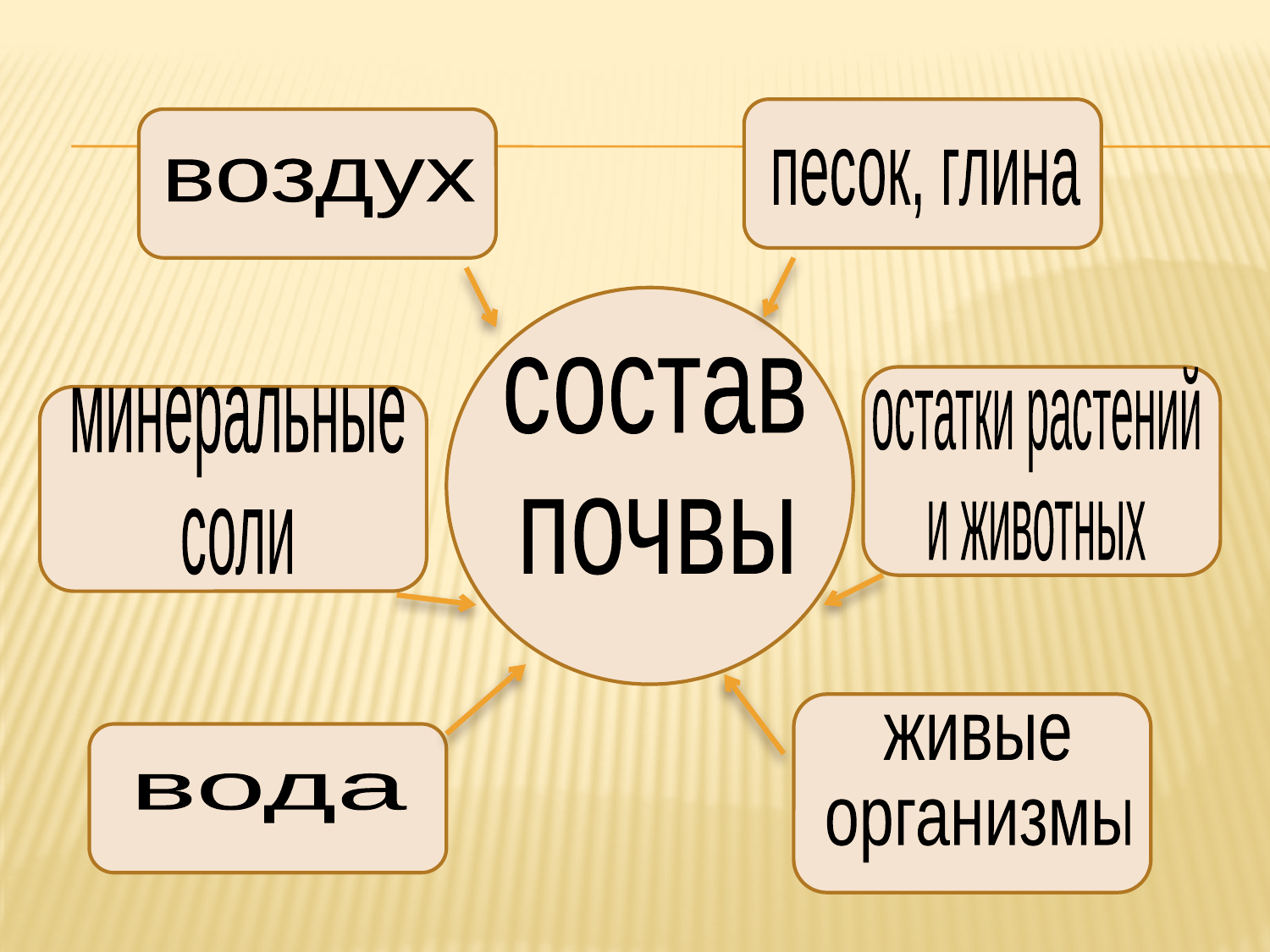

песок, глина

воздух

состав
почвы

остатки растений
и животных

минеральные
соли

живые
организмы

вода